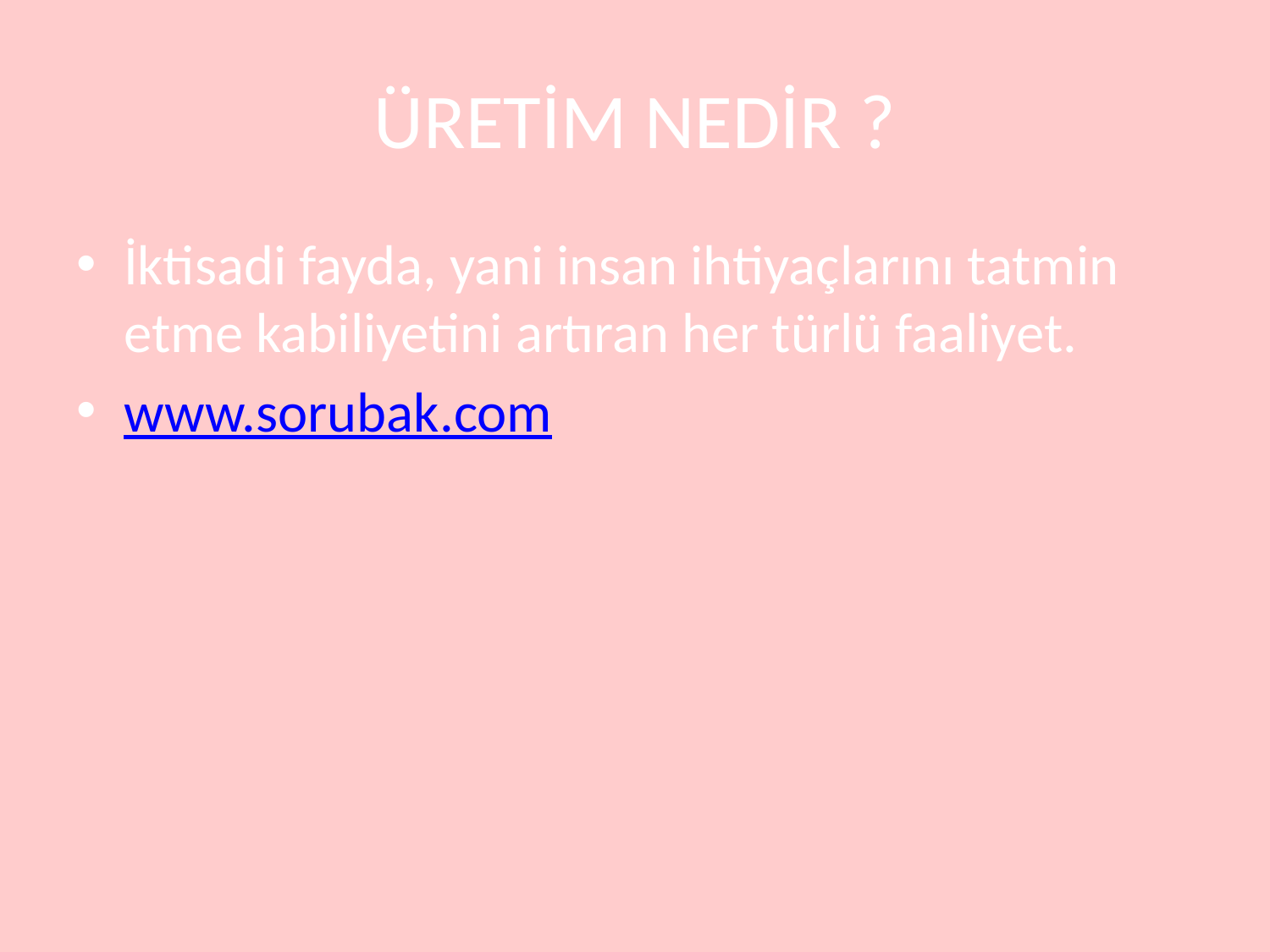

# ÜRETİM NEDİR ?
İktisadi fayda, yani insan ihtiyaçlarını tatmin etme kabiliyetini artıran her türlü faaliyet.
www.sorubak.com